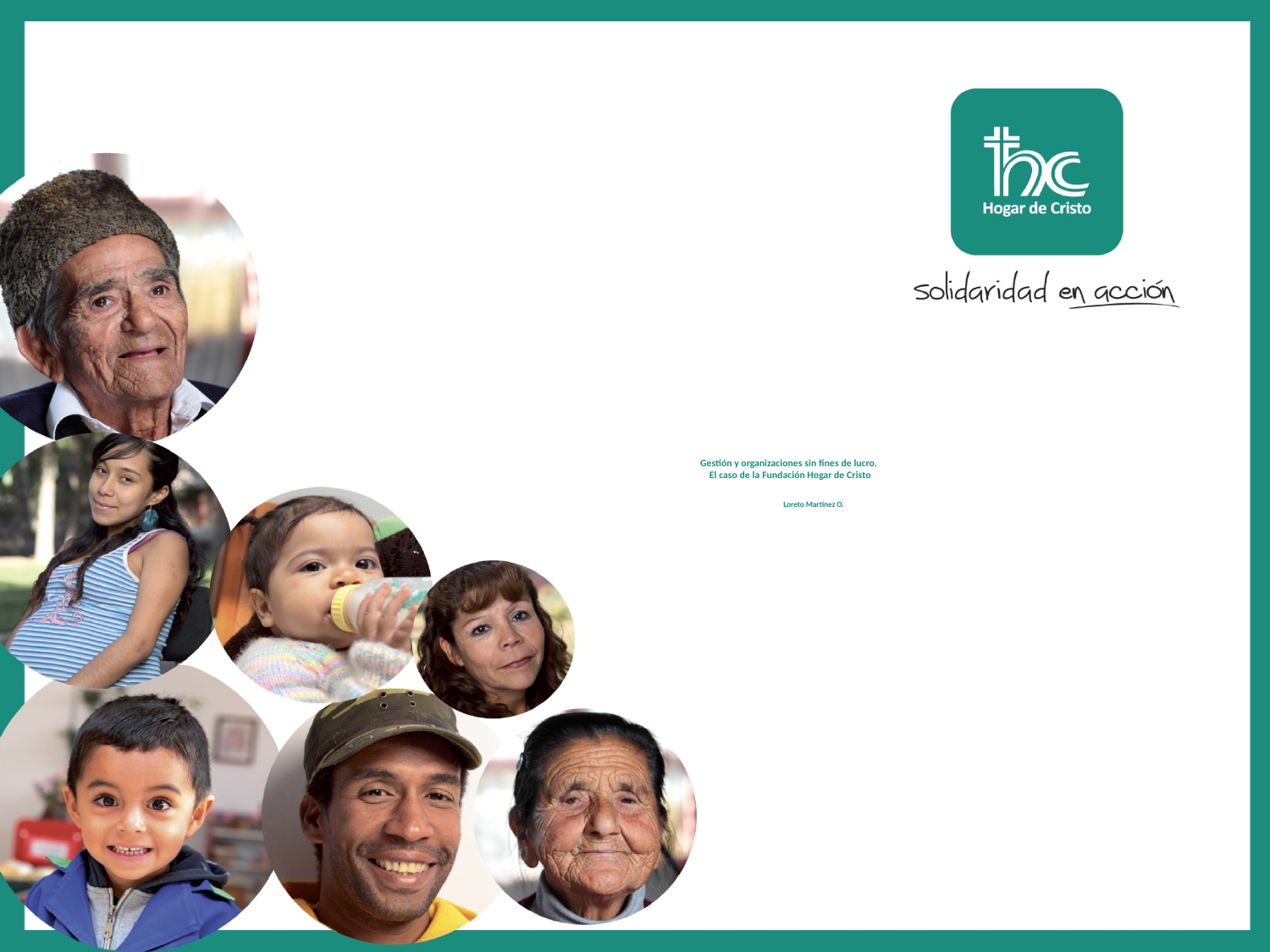

# Gestión y organizaciones sin fines de lucro. El caso de la Fundación Hogar de Cristo Loreto Martínez O.